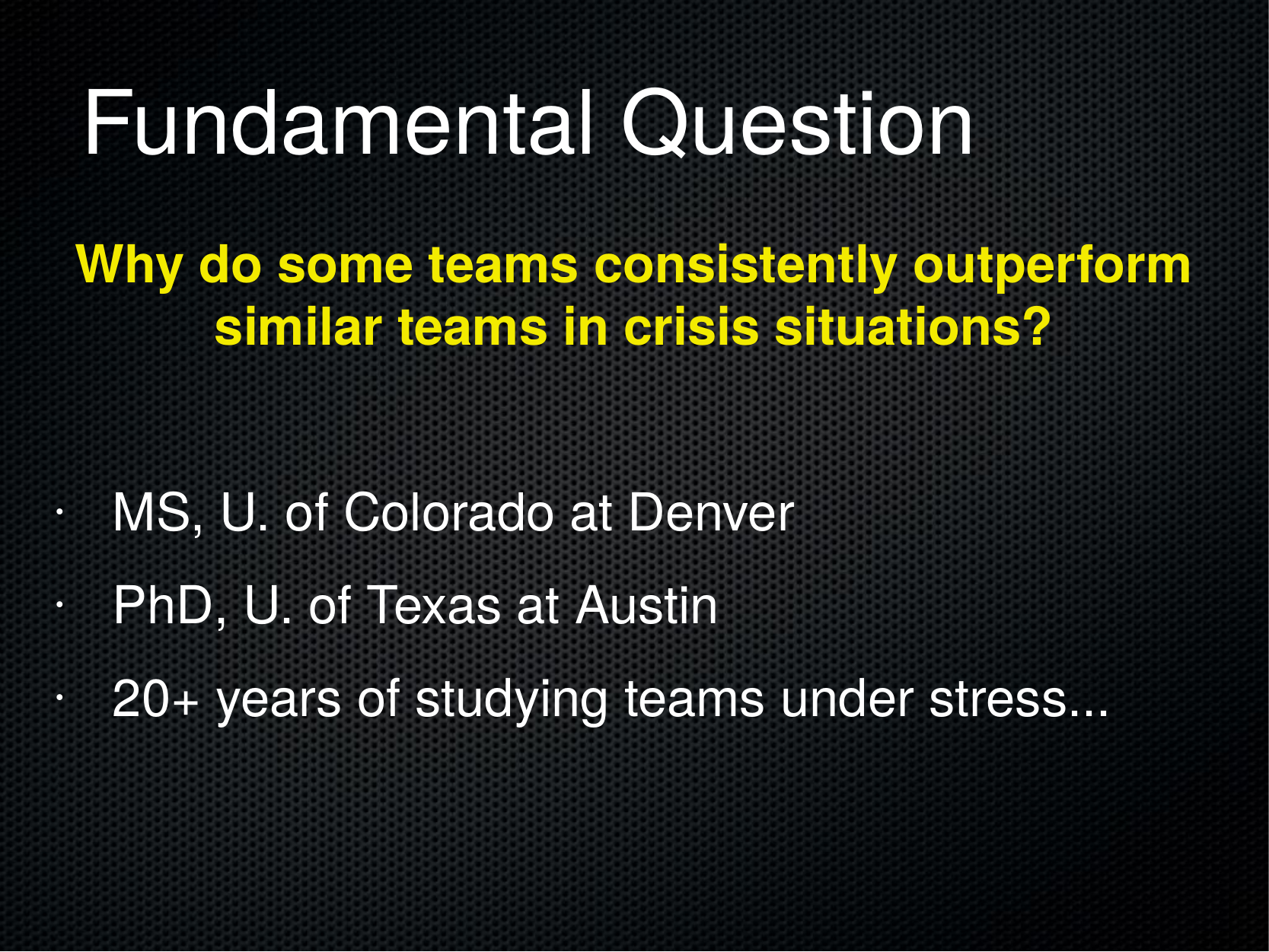

# Fundamental Question
Why do some teams consistently outperform similar teams in crisis situations?

MS, U. of Colorado at Denver
PhD, U. of Texas at Austin
20+ years of studying teams under stress...